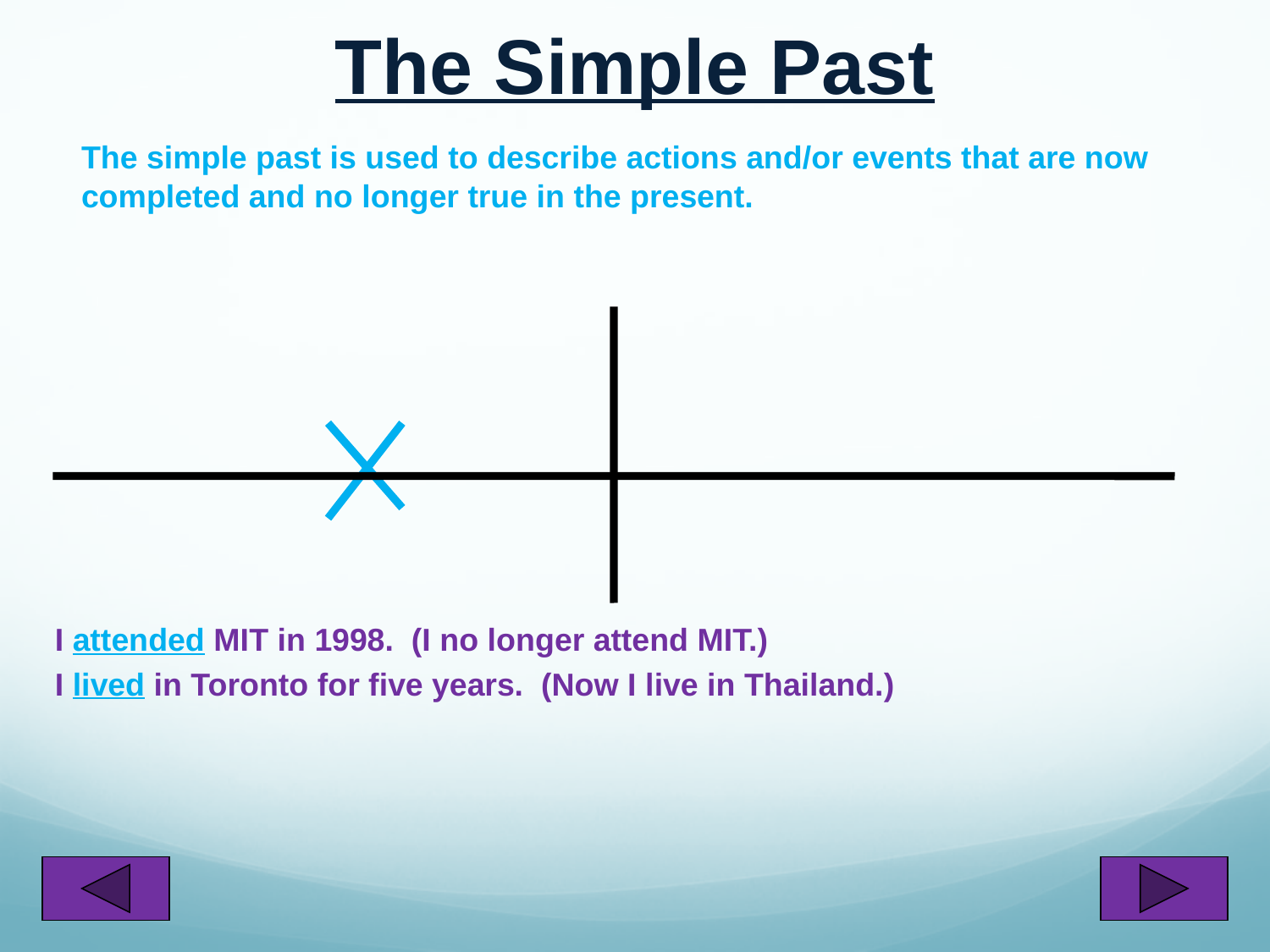

The Simple Past
    	The simple past is used to describe actions and/or events that are now completed and no longer true in the present.

I attended MIT in 1998.  (I no longer attend MIT.)
I lived in Toronto for five years.  (Now I live in Thailand.)